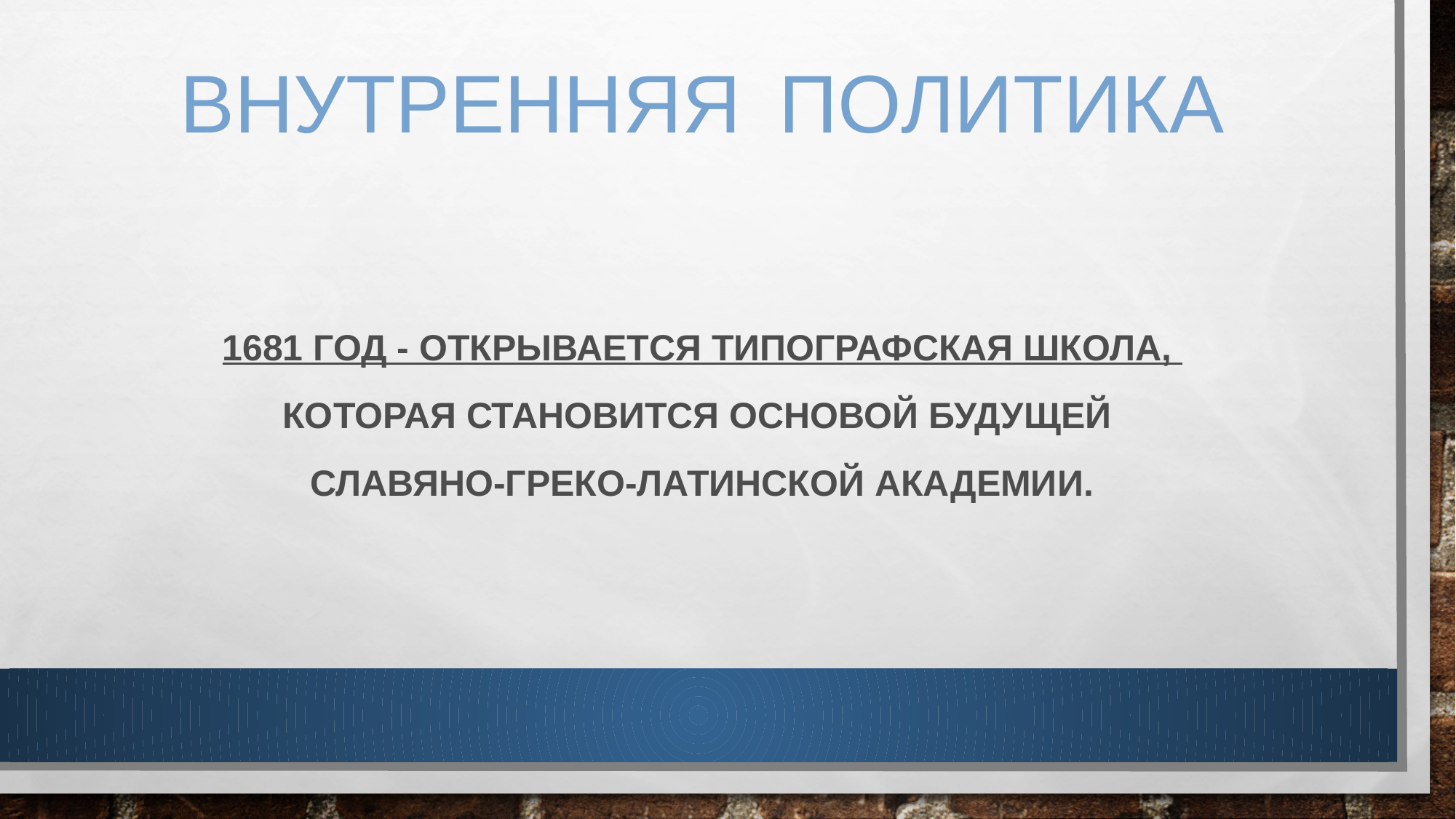

# ВНУТРЕННЯЯ  ПОЛИТИКА
1681 год - открывается Типографская школа,
которая становится основой будущей
Славяно-греко-латинской академии.